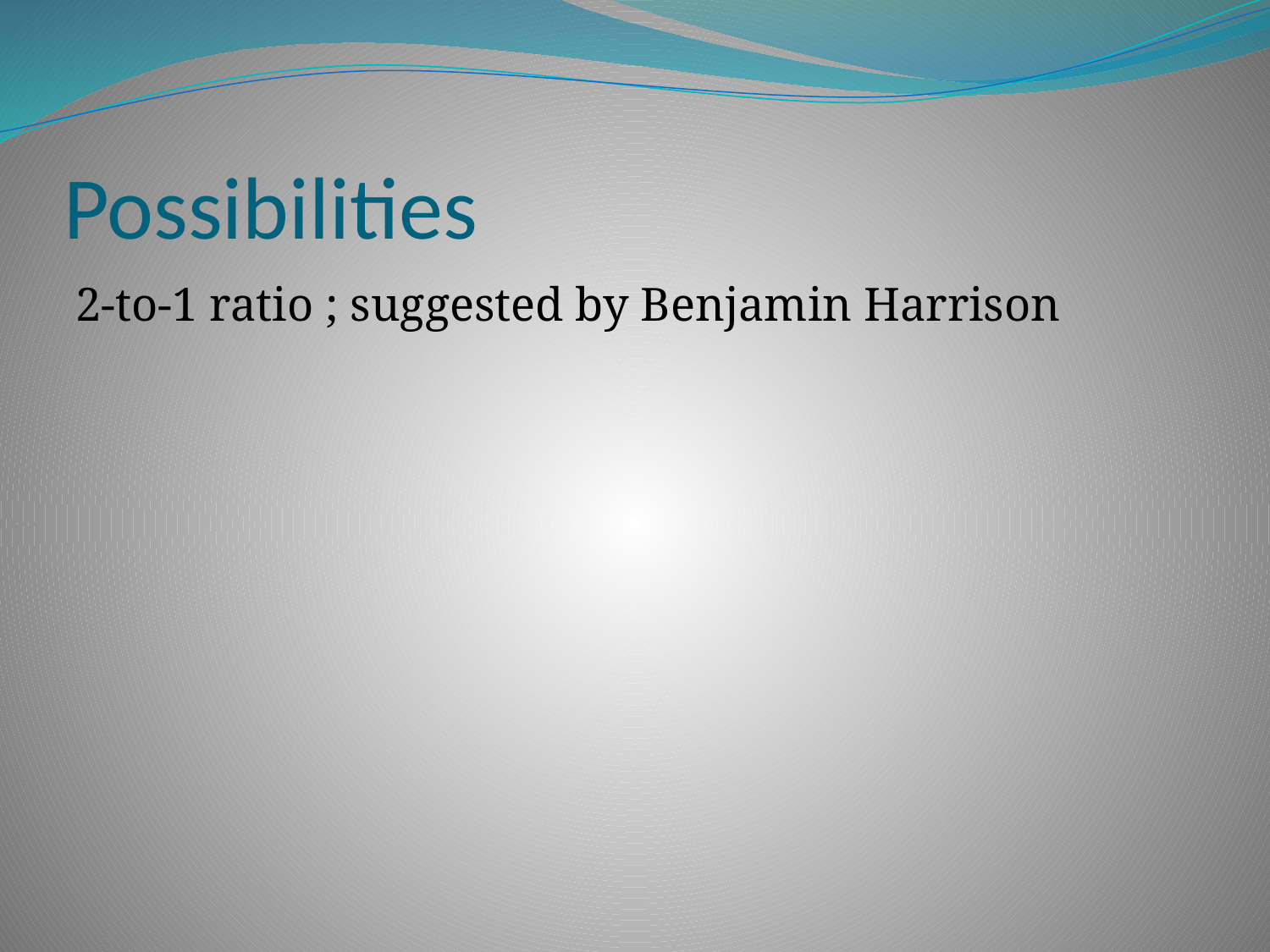

# Possibilities
2-to-1 ratio ; suggested by Benjamin Harrison